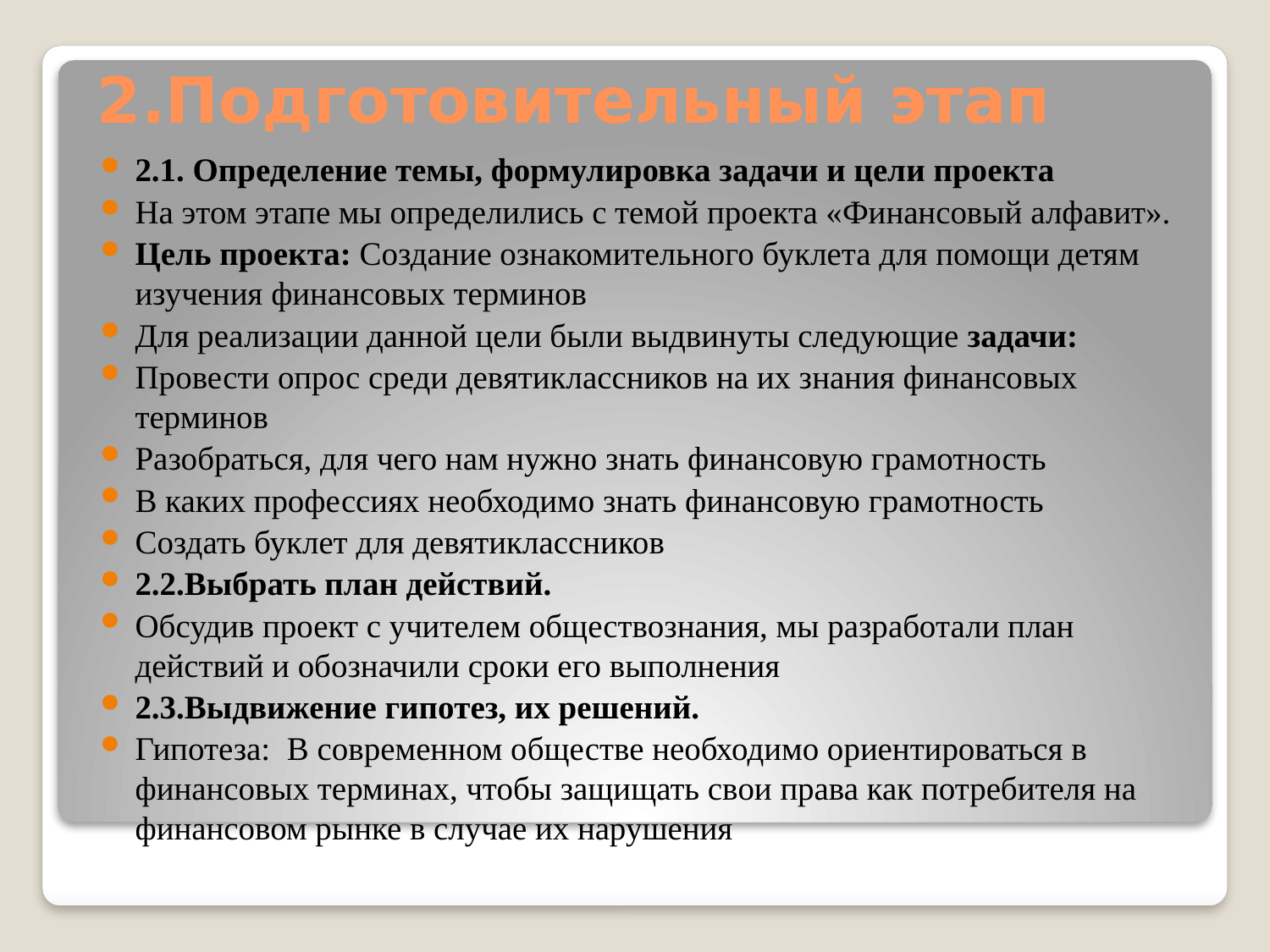

# 2.Подготовительный этап
2.1. Определение темы, формулировка задачи и цели проекта
На этом этапе мы определились с темой проекта «Финансовый алфавит».
Цель проекта: Создание ознакомительного буклета для помощи детям изучения финансовых терминов
Для реализации данной цели были выдвинуты следующие задачи:
Провести опрос среди девятиклассников на их знания финансовых терминов
Разобраться, для чего нам нужно знать финансовую грамотность
В каких профессиях необходимо знать финансовую грамотность
Создать буклет для девятиклассников
2.2.Выбрать план действий.
Обсудив проект с учителем обществознания, мы разработали план действий и обозначили сроки его выполнения
2.3.Выдвижение гипотез, их решений.
Гипотеза:  В современном обществе необходимо ориентироваться в финансовых терминах, чтобы защищать свои права как потребителя на финансовом рынке в случае их нарушения